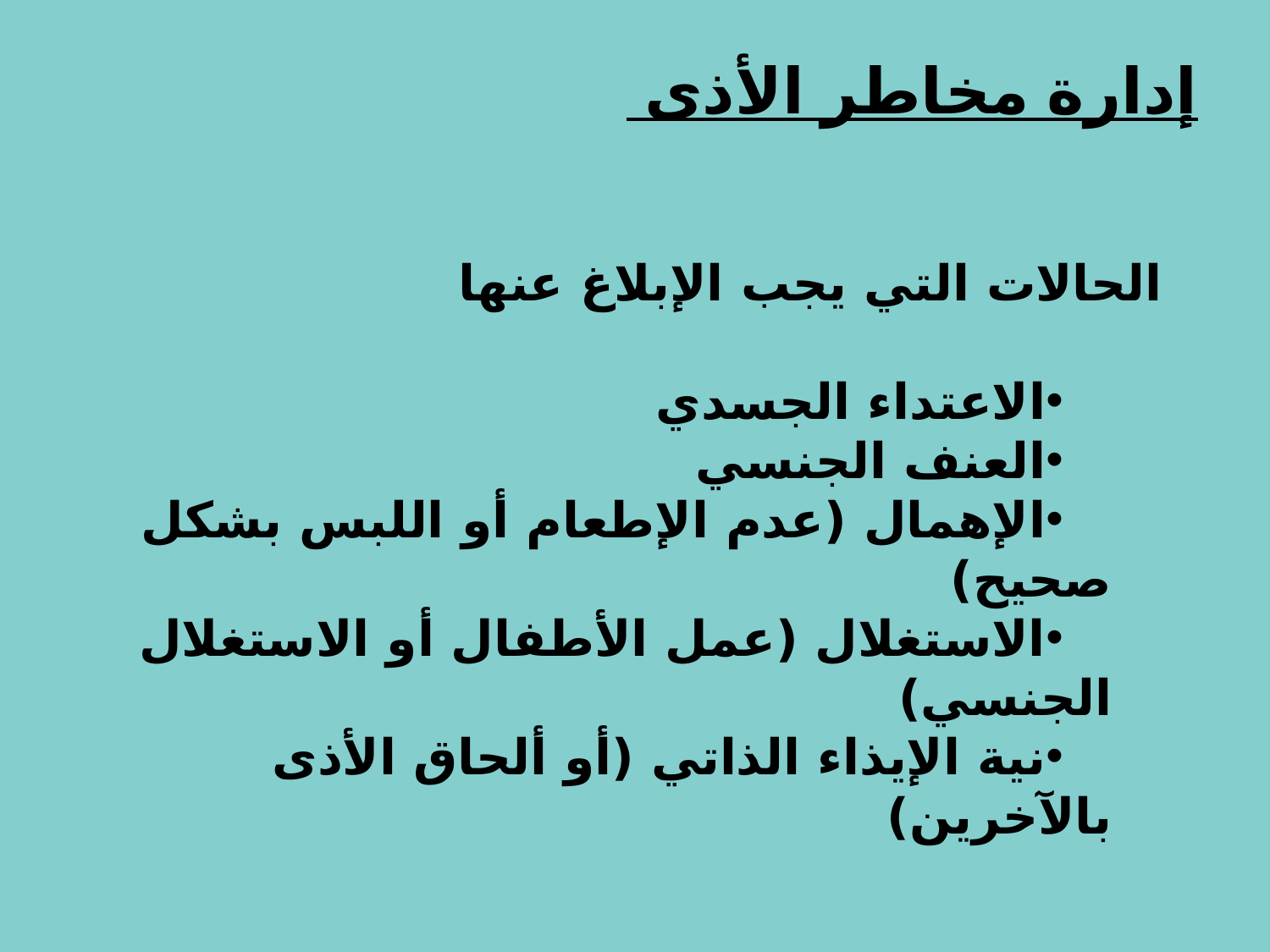

# إدارة مخاطر الأذى

الحالات التي يجب الإبلاغ عنها

الاعتداء الجسدي
العنف الجنسي
الإهمال (عدم الإطعام أو اللبس بشكل صحيح)
الاستغلال (عمل الأطفال أو الاستغلال الجنسي)
نية الإيذاء الذاتي (أو ألحاق الأذى بالآخرين)